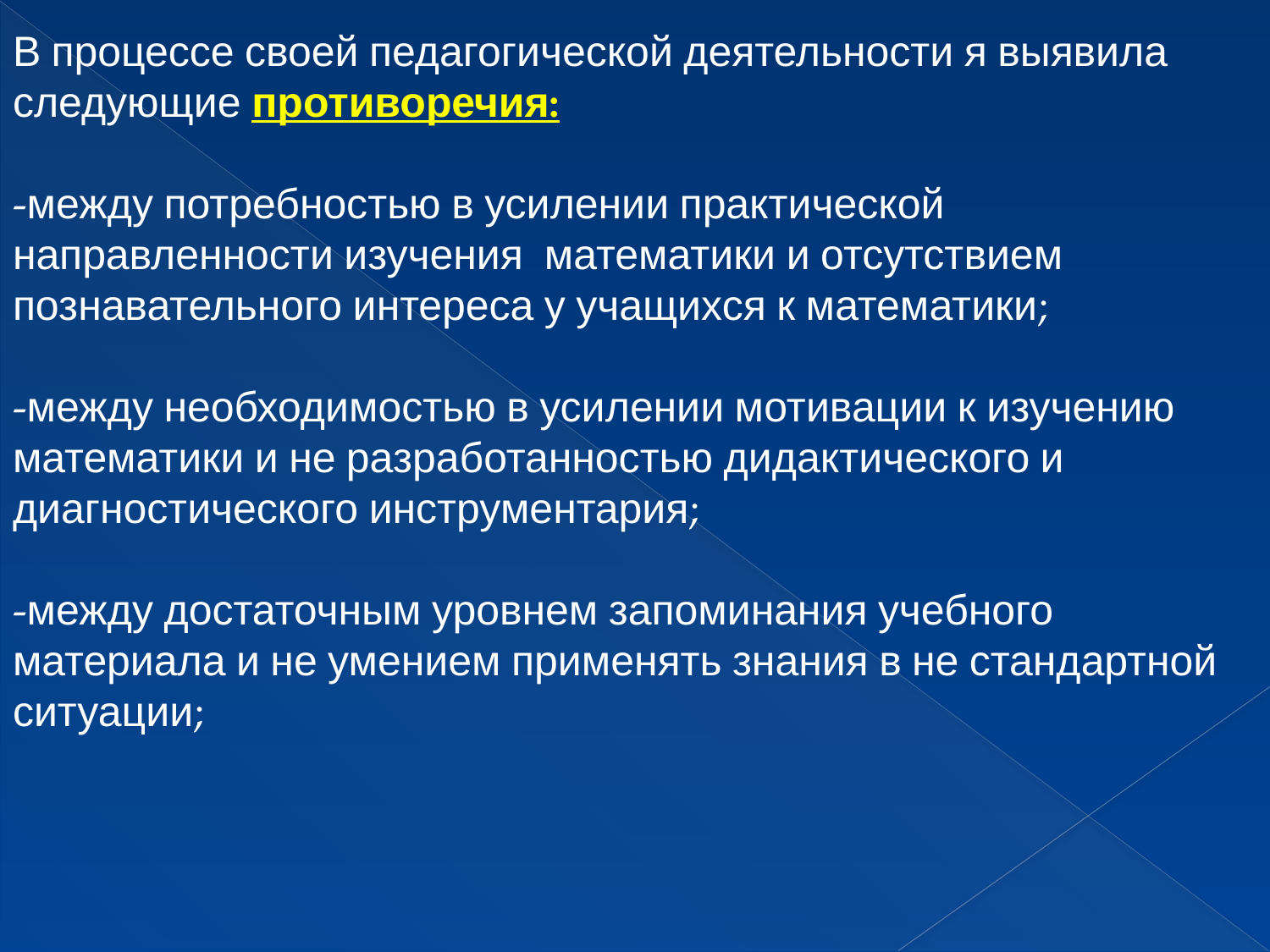

В процессе своей педагогической деятельности я выявила следующие противоречия:

-между потребностью в усилении практической направленности изучения  математики и отсутствием познавательного интереса у учащихся к математики;

-между необходимостью в усилении мотивации к изучению математики и не разработанностью дидактического и диагностического инструментария;

-между достаточным уровнем запоминания учебного материала и не умением применять знания в не стандартной ситуации;